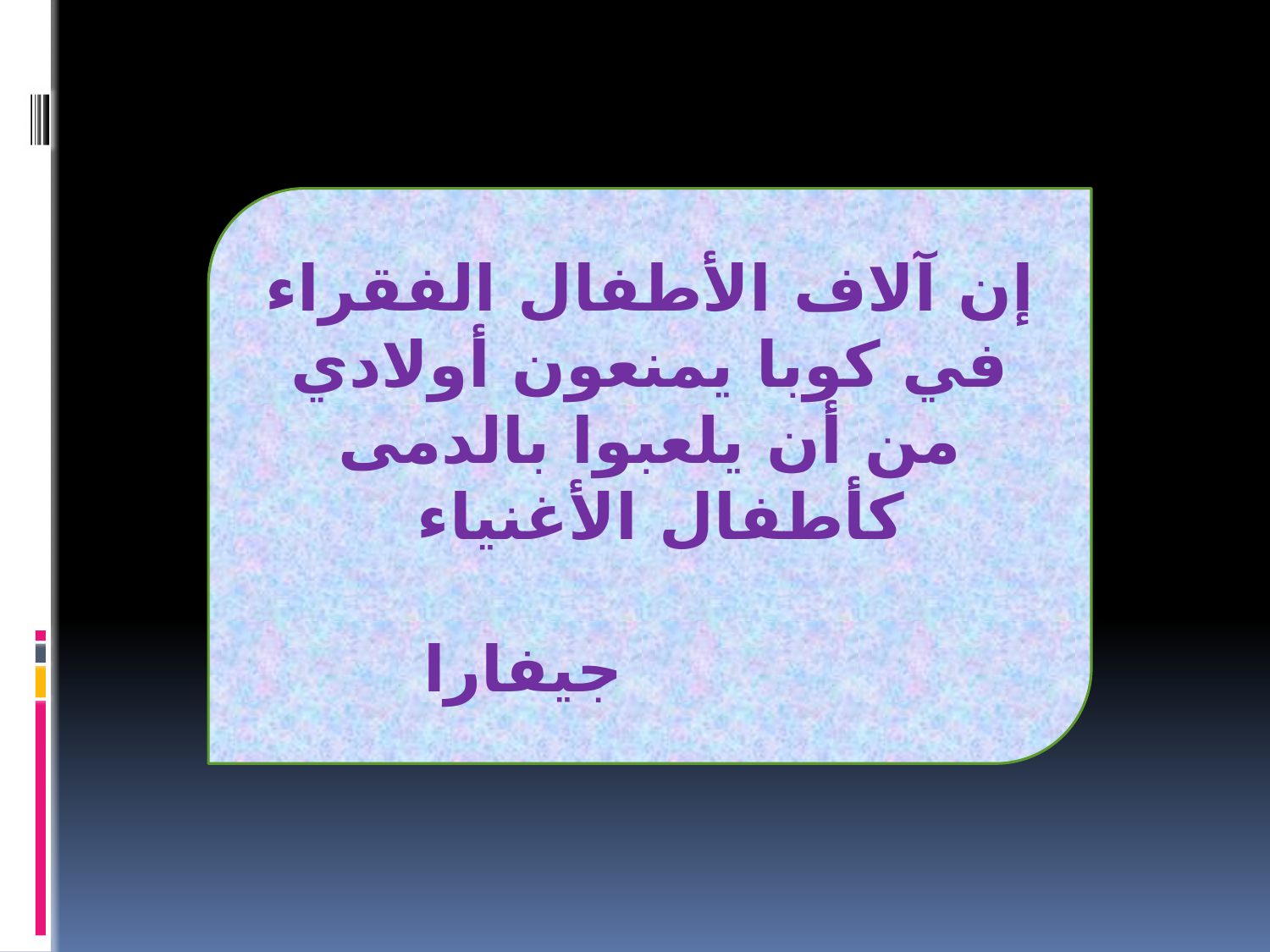

إن آلاف الأطفال الفقراء في كوبا يمنعون أولادي من أن يلعبوا بالدمى كأطفال الأغنياء
									جيفارا